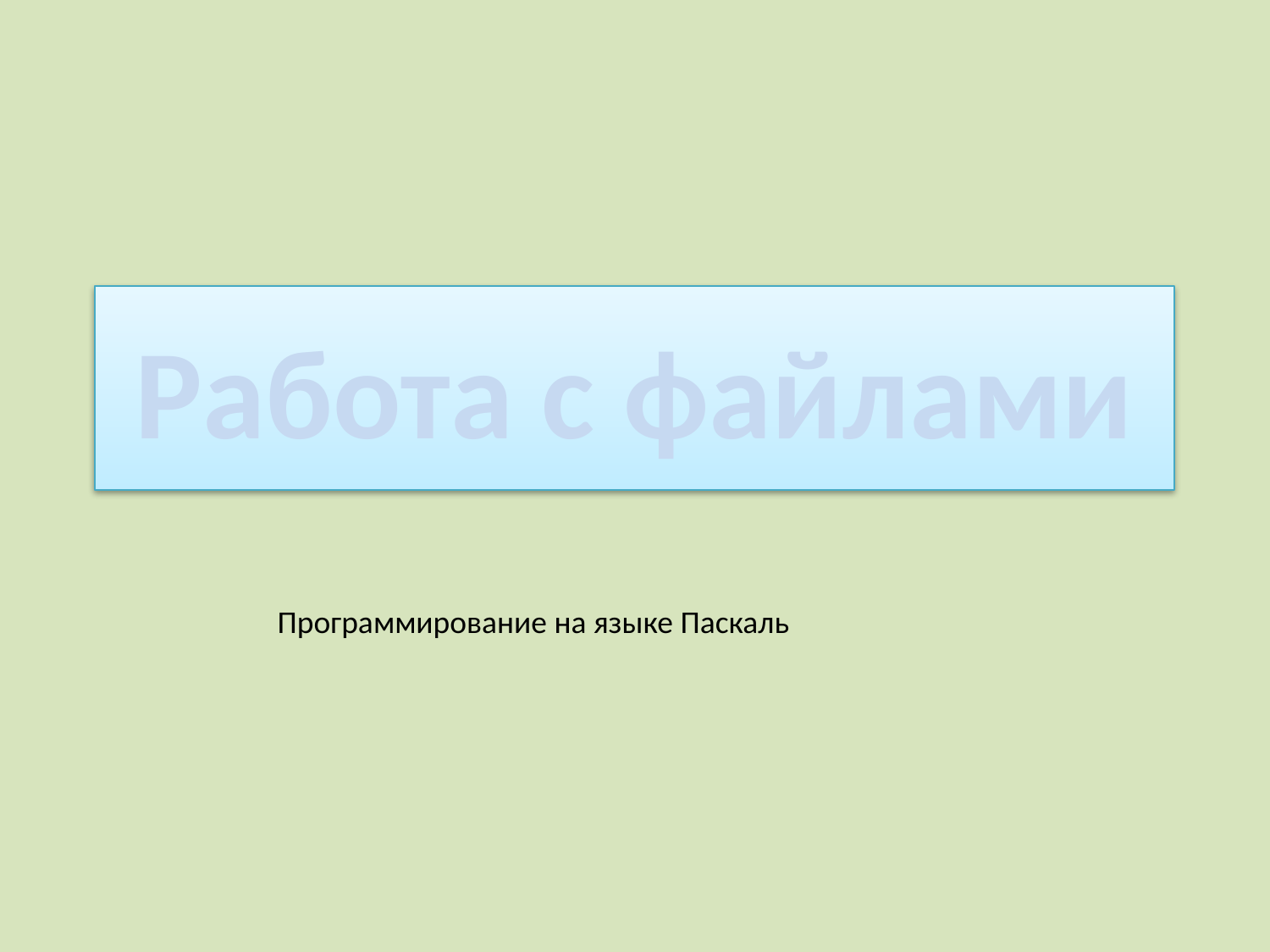

# Работа с файлами
Программирование на языке Паскаль